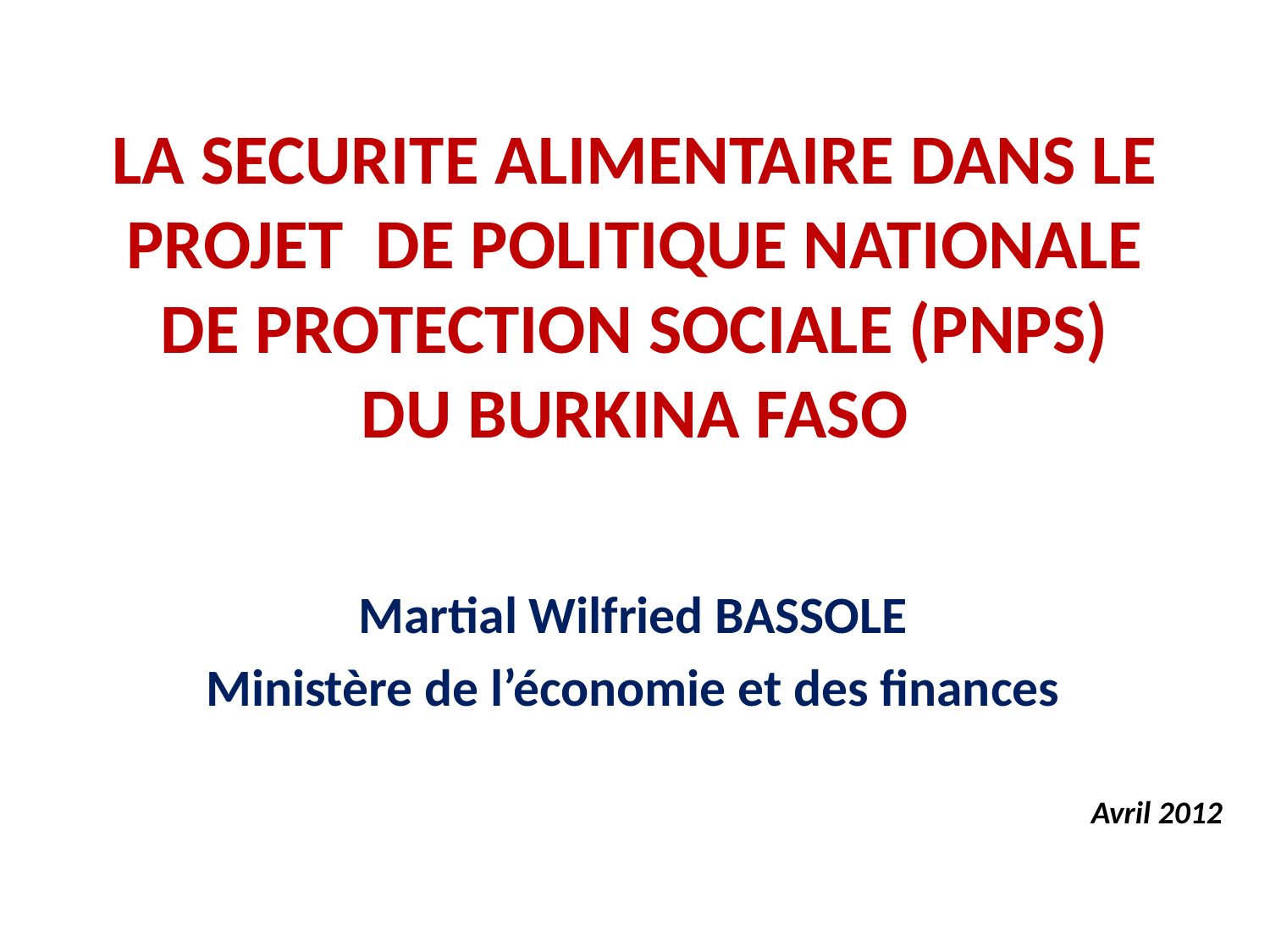

# LA SECURITE ALIMENTAIRE DANS LE PROJET  DE POLITIQUE NATIONALE DE PROTECTION SOCIALE (PNPS) DU BURKINA FASO
Martial Wilfried BASSOLE
Ministère de l’économie et des finances
Avril 2012